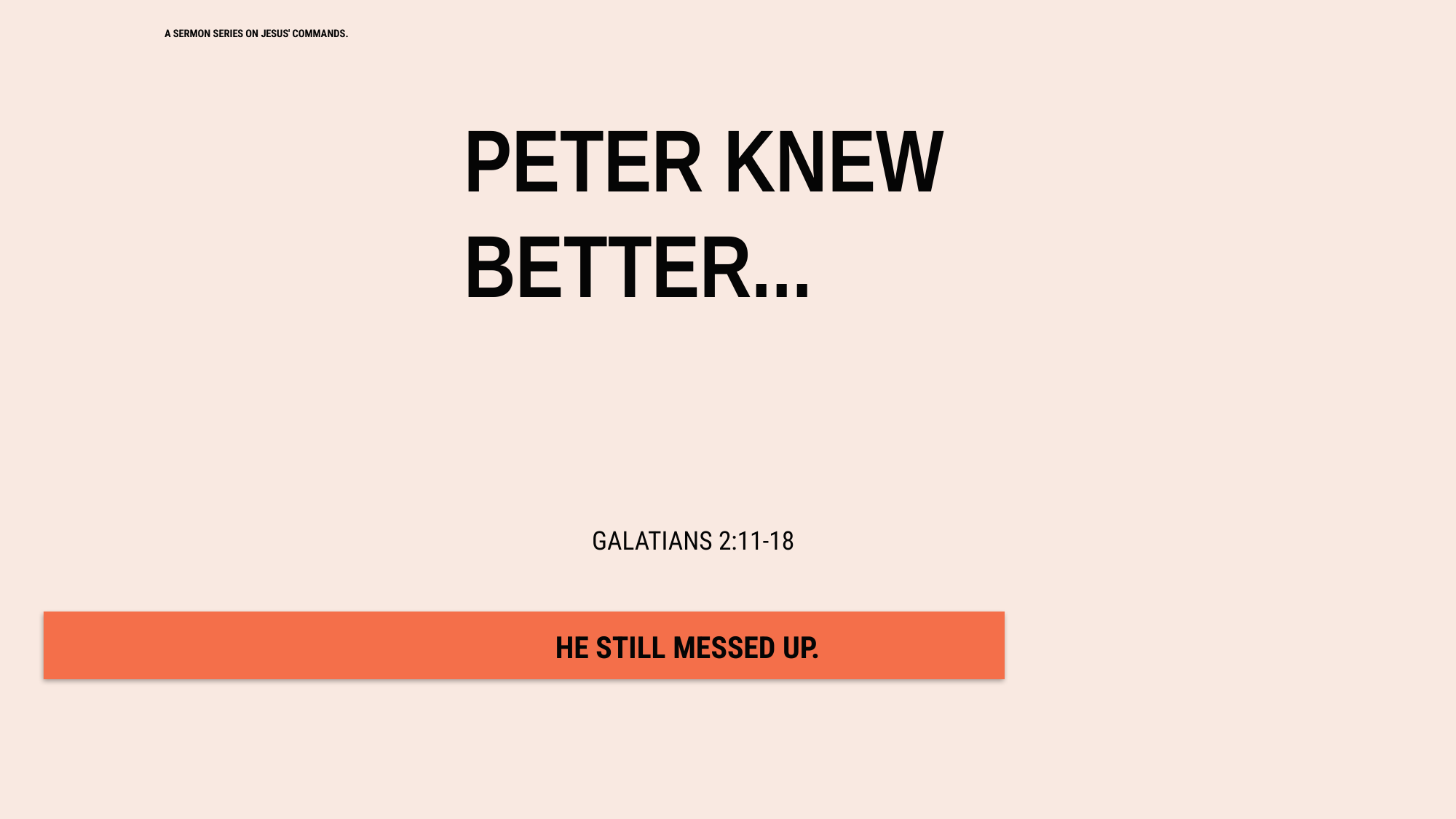

A SERMON SERIES ON JESUS' COMMANDS.
PETER KNEW
BETTER...
GALATIANS 2:11-18

HE STILL MESSED UP.